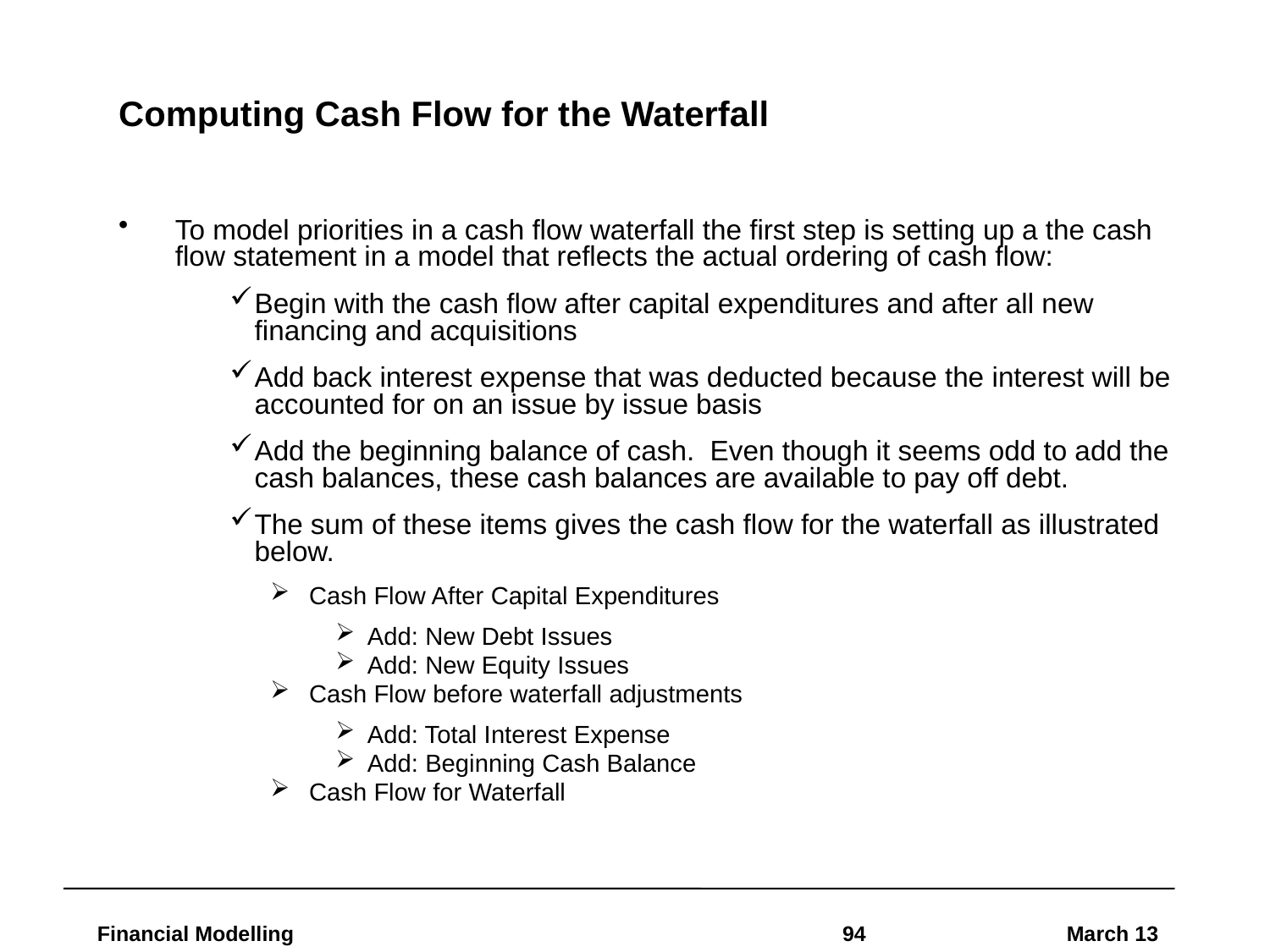

# Computing Cash Flow for the Waterfall
To model priorities in a cash flow waterfall the first step is setting up a the cash flow statement in a model that reflects the actual ordering of cash flow:
Begin with the cash flow after capital expenditures and after all new financing and acquisitions
Add back interest expense that was deducted because the interest will be accounted for on an issue by issue basis
Add the beginning balance of cash.  Even though it seems odd to add the cash balances, these cash balances are available to pay off debt.
The sum of these items gives the cash flow for the waterfall as illustrated below.
Cash Flow After Capital Expenditures
Add: New Debt Issues
Add: New Equity Issues
Cash Flow before waterfall adjustments
Add: Total Interest Expense
Add: Beginning Cash Balance
Cash Flow for Waterfall